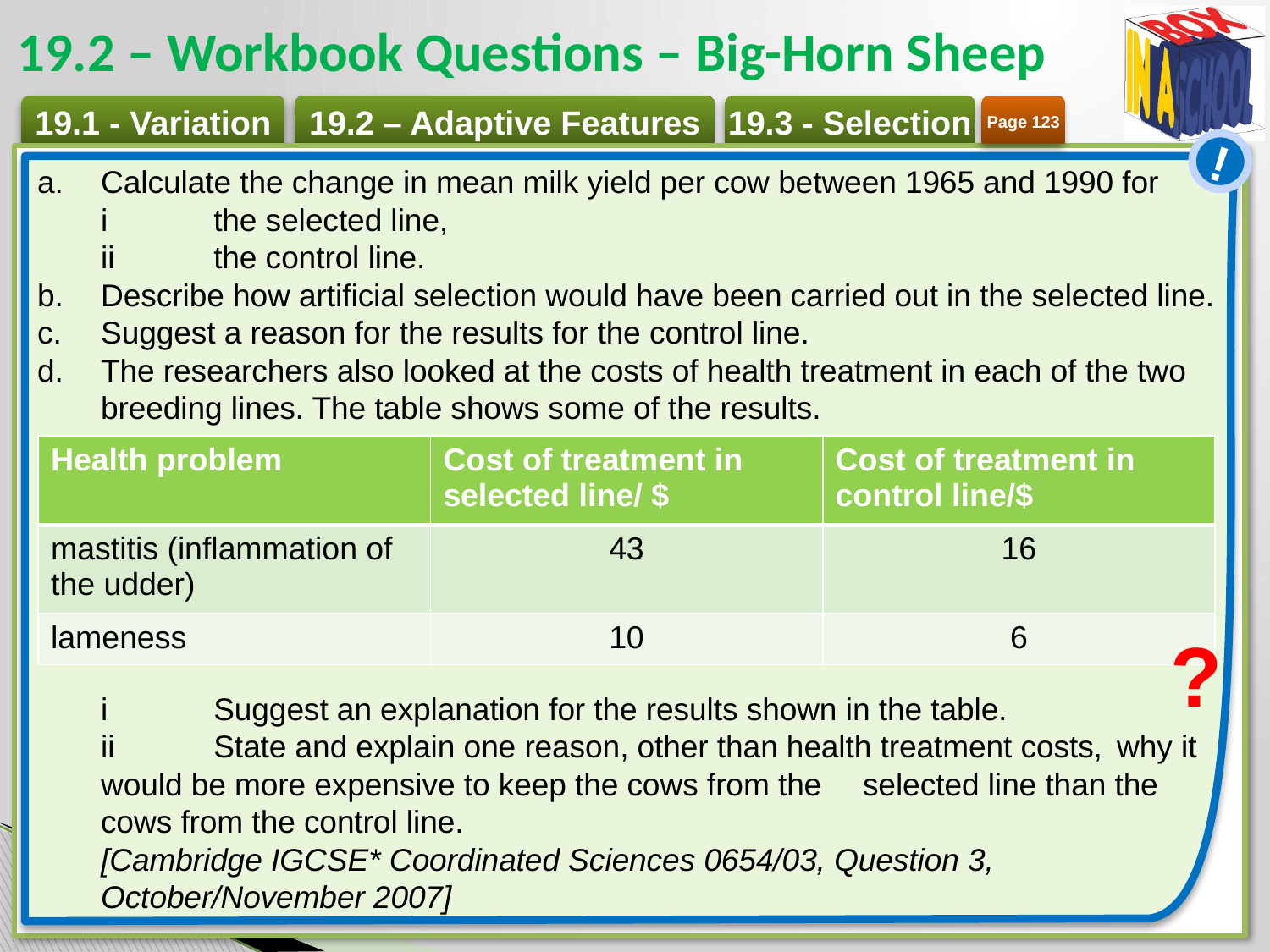

# 19.2 – Workbook Questions – Big-Horn Sheep
Page 123
!
Calculate the change in mean milk yield per cow between 1965 and 1990 for
i 	the selected line,
ii 	the control line.
Describe how artificial selection would have been carried out in the selected line.
Suggest a reason for the results for the control line.
The researchers also looked at the costs of health treatment in each of the two breeding lines. The table shows some of the results.
i 	Suggest an explanation for the results shown in the table.
ii 	State and explain one reason, other than health treatment costs, 	why it would be more expensive to keep the cows from the 	selected line than the cows from the control line.
[Cambridge IGCSE* Coordinated Sciences 0654/03, Question 3, October/November 2007]
| Health problem | Cost of treatment in selected line/ $ | Cost of treatment in control line/$ |
| --- | --- | --- |
| mastitis (inflammation of the udder) | 43 | 16 |
| lameness | 10 | 6 |
?